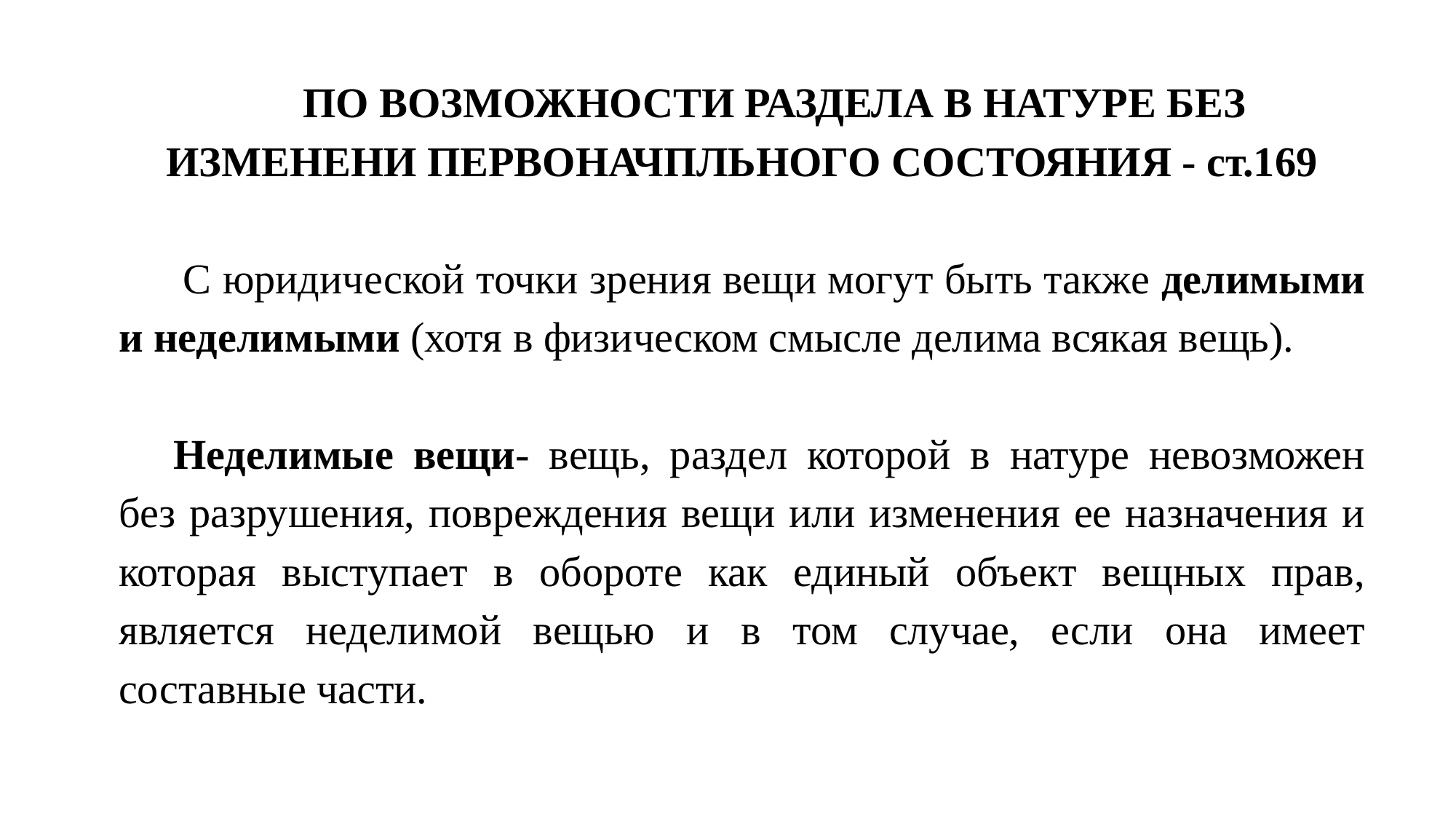

ПО ВОЗМОЖНОСТИ РАЗДЕЛА В НАТУРЕ БЕЗ ИЗМЕНЕНИ ПЕРВОНАЧПЛЬНОГО СОСТОЯНИЯ - ст.169

С юридической точки зрения вещи могут быть также делимы­ми и неделимыми (хотя в физическом смысле делима всякая вещь).

Неделимые вещи- вещь, раздел которой в натуре невозможен без разрушения, повреждения вещи или изменения ее назначения и которая выступает в обороте как единый объект вещных прав, является неделимой вещью и в том случае, если она имеет составные части.